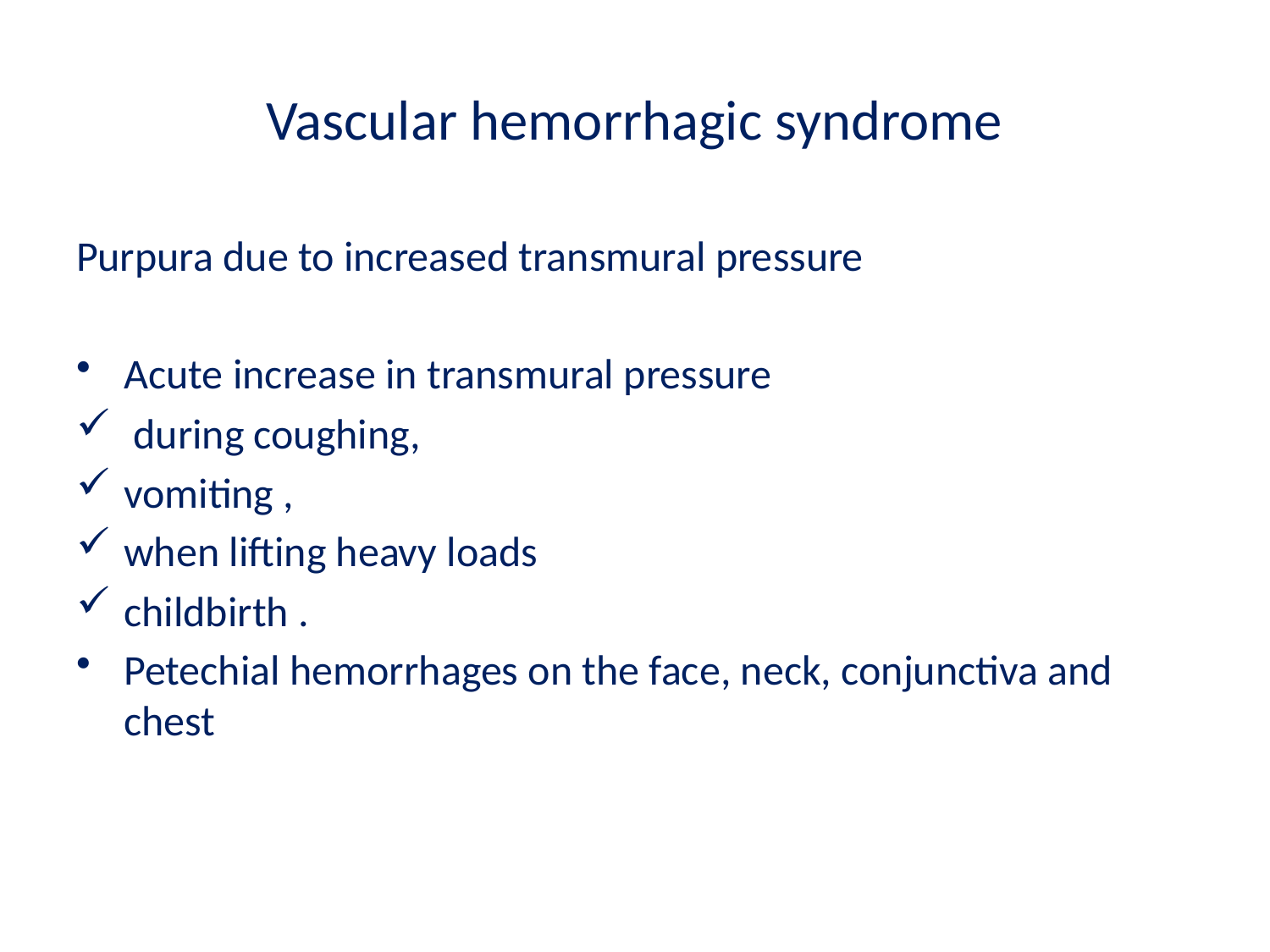

# Vascular hemorrhagic syndrome
Purpura due to increased transmural pressure

Acute increase in transmural pressure
 during coughing,
vomiting ,
when lifting heavy loads
childbirth .
Petechial hemorrhages on the face, neck, conjunctiva and chest